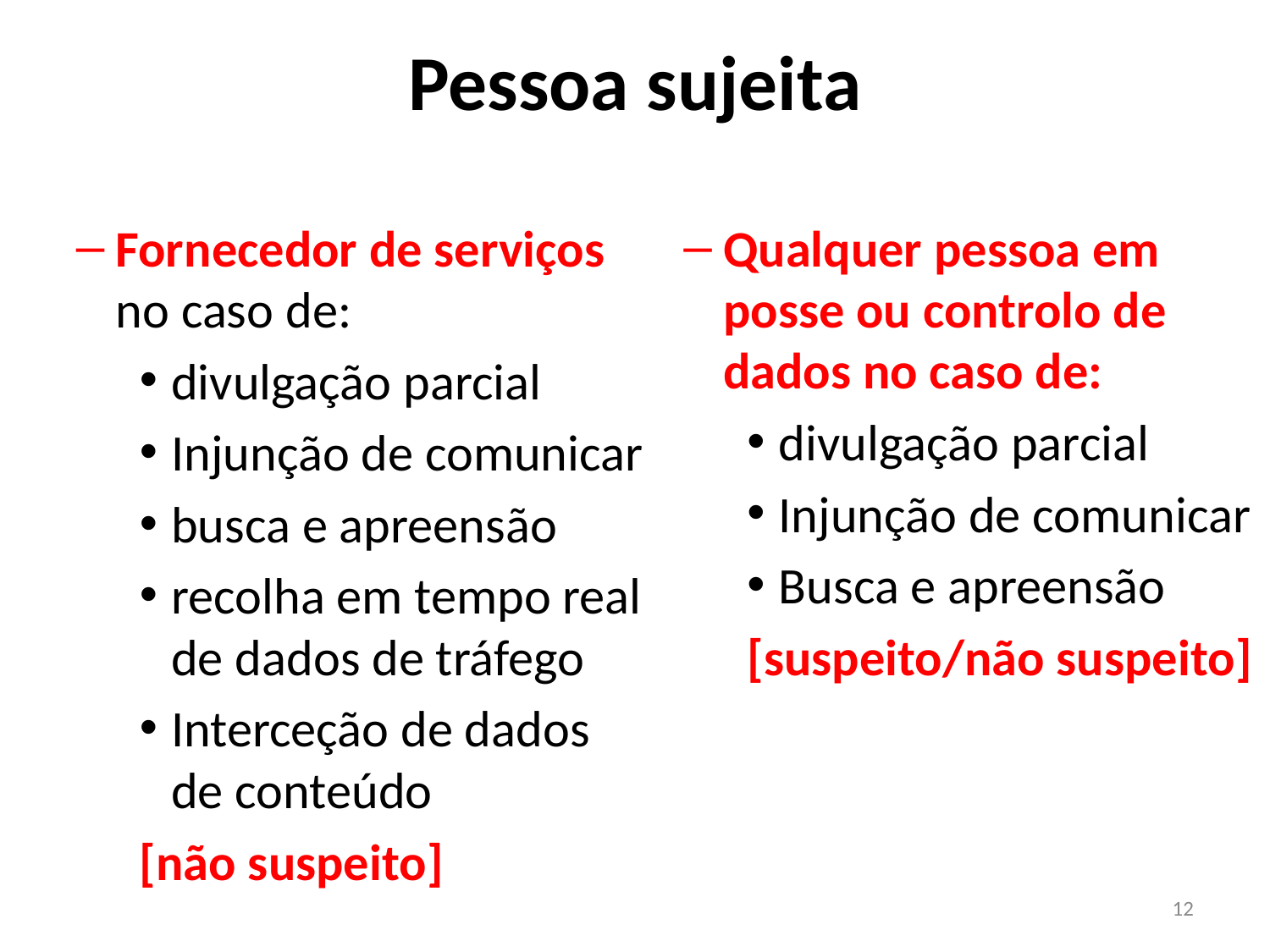

# Pessoa sujeita
Fornecedor de serviços no caso de:
divulgação parcial
Injunção de comunicar
busca e apreensão
recolha em tempo real de dados de tráfego
Interceção de dados de conteúdo
[não suspeito]
Qualquer pessoa em posse ou controlo de dados no caso de:
divulgação parcial
Injunção de comunicar
Busca e apreensão
[suspeito/não suspeito]
12